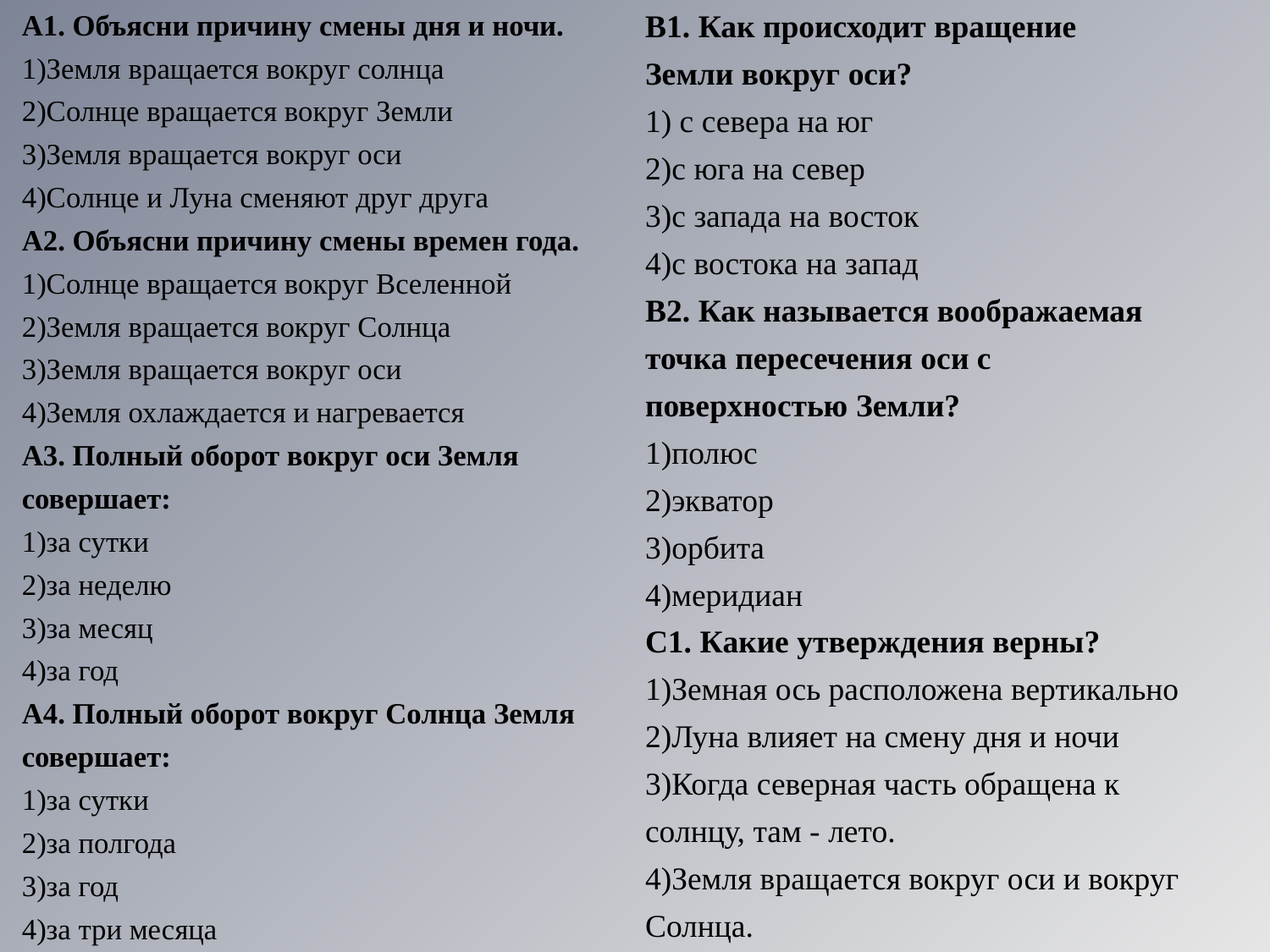

А1. Объясни причину смены дня и ночи.
1)Земля вращается вокруг солнца
2)Солнце вращается вокруг Земли
3)Земля вращается вокруг оси
4)Солнце и Луна сменяют друг друга
А2. Объясни причину смены времен года.
1)Солнце вращается вокруг Вселенной
2)Земля вращается вокруг Солнца
3)Земля вращается вокруг оси
4)Земля охлаждается и нагревается
А3. Полный оборот вокруг оси Земля
совершает:
1)за сутки
2)за неделю
3)за месяц
4)за год
А4. Полный оборот вокруг Солнца Земля
совершает:
1)за сутки
2)за полгода
3)за год
4)за три месяца

В1. Как происходит вращение
Земли вокруг оси?
1) с севера на юг
2)с юга на север
3)с запада на восток
4)с востока на запад
В2. Как называется воображаемая
точка пересечения оси с
поверхностью Земли?
1)полюс
2)экватор
3)орбита
4)меридиан
С1. Какие утверждения верны?
1)Земная ось расположена вертикально
2)Луна влияет на смену дня и ночи
3)Когда северная часть обращена к
солнцу, там - лето.
4)Земля вращается вокруг оси и вокруг
Солнца.

www.sliderpoint.org